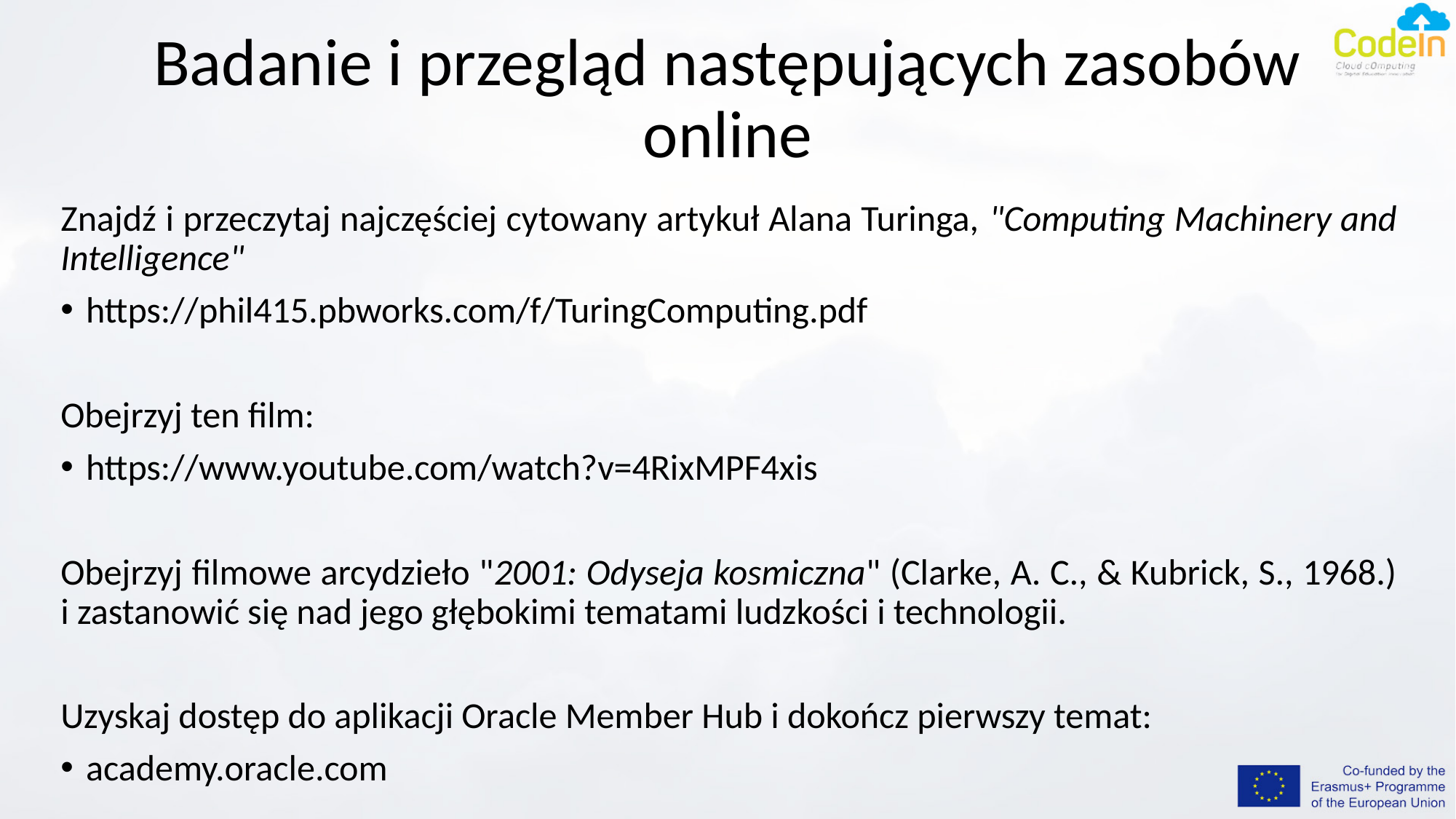

# Badanie i przegląd następujących zasobów online
Znajdź i przeczytaj najczęściej cytowany artykuł Alana Turinga, "Computing Machinery and Intelligence"
https://phil415.pbworks.com/f/TuringComputing.pdf

Obejrzyj ten film:
https://www.youtube.com/watch?v=4RixMPF4xis

Obejrzyj filmowe arcydzieło "2001: Odyseja kosmiczna" (Clarke, A. C., & Kubrick, S., 1968.) i zastanowić się nad jego głębokimi tematami ludzkości i technologii.

Uzyskaj dostęp do aplikacji Oracle Member Hub i dokończ pierwszy temat:
academy.oracle.com